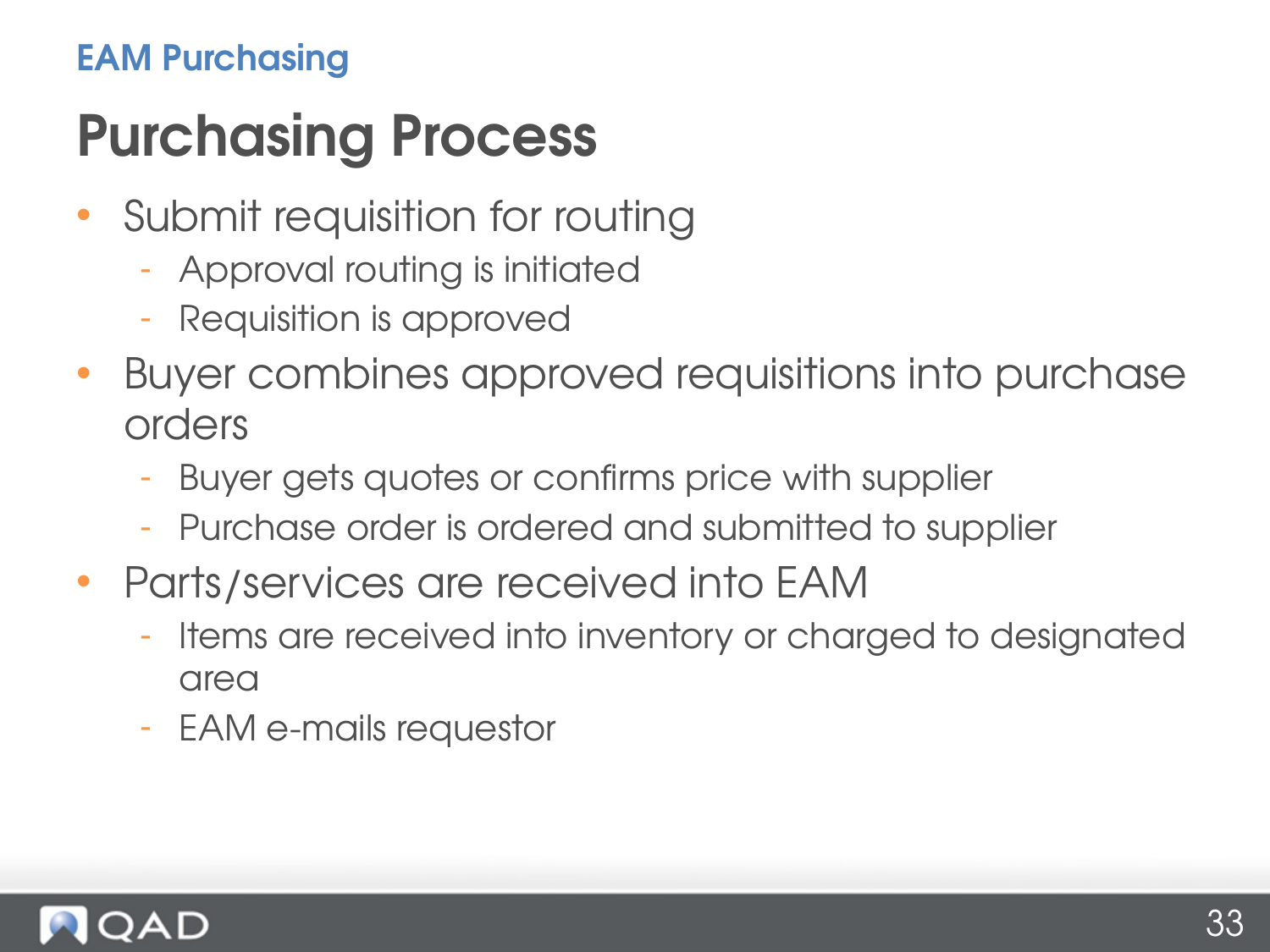

EAM Purchasing
# Purchasing Process
Submit requisition for routing
Approval routing is initiated
Requisition is approved
Buyer combines approved requisitions into purchase orders
Buyer gets quotes or confirms price with supplier
Purchase order is ordered and submitted to supplier
Parts/services are received into EAM
Items are received into inventory or charged to designated area
EAM e-mails requestor

33